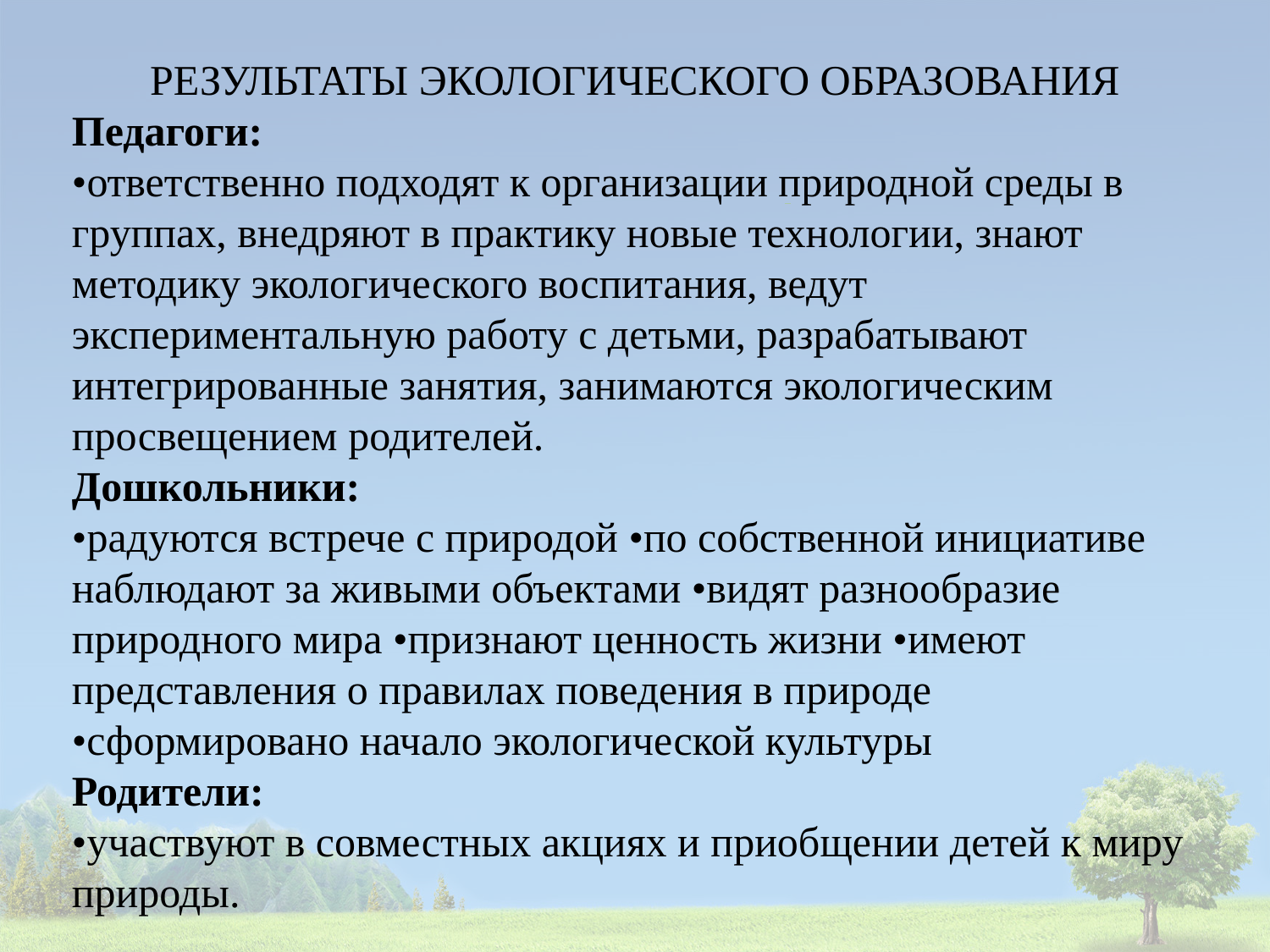

РЕЗУЛЬТАТЫ ЭКОЛОГИЧЕСКОГО ОБРАЗОВАНИЯ
Педагоги:
•ответственно подходят к организации природной среды в группах, внедряют в практику новые технологии, знают методику экологического воспитания, ведут экспериментальную работу с детьми, разрабатывают интегрированные занятия, занимаются экологическим просвещением родителей.
Дошкольники:
•радуются встрече с природой •по собственной инициативе наблюдают за живыми объектами •видят разнообразие природного мира •признают ценность жизни •имеют представления о правилах поведения в природе •сформировано начало экологической культуры
Родители:
•участвуют в совместных акциях и приобщении детей к миру природы.